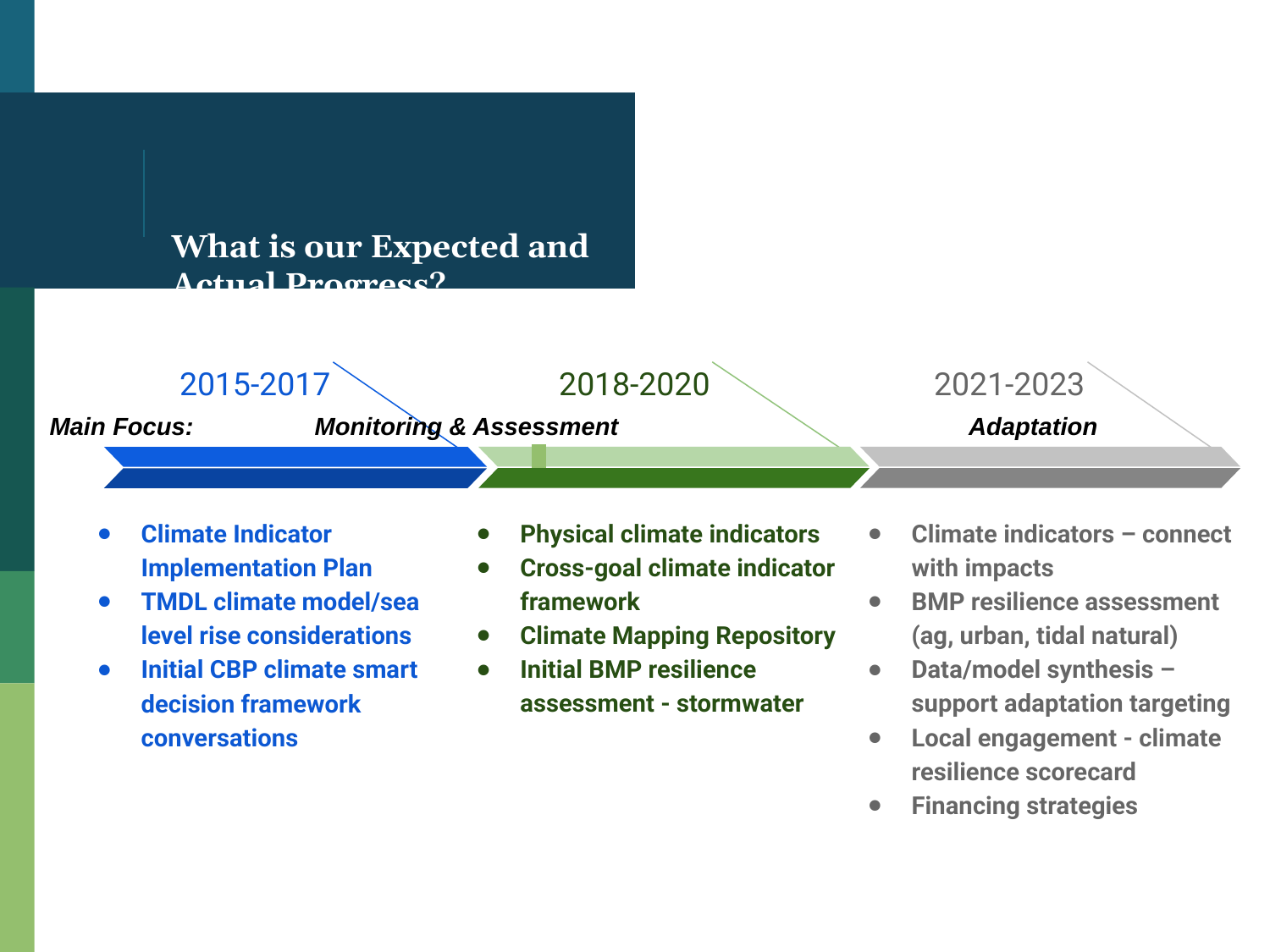

# What is our Expected and Actual Progress?
2021-2023

Climate indicators – connect with impacts
BMP resilience assessment (ag, urban, tidal natural)
Data/model synthesis – support adaptation targeting
Local engagement - climate resilience scorecard
Financing strategies
2018-2020

Physical climate indicators
Cross-goal climate indicator framework
Climate Mapping Repository
Initial BMP resilience assessment - stormwater
2015-2017

Climate Indicator Implementation Plan
TMDL climate model/sea level rise considerations
Initial CBP climate smart decision framework conversations
Main Focus:
Monitoring & Assessment
Adaptation